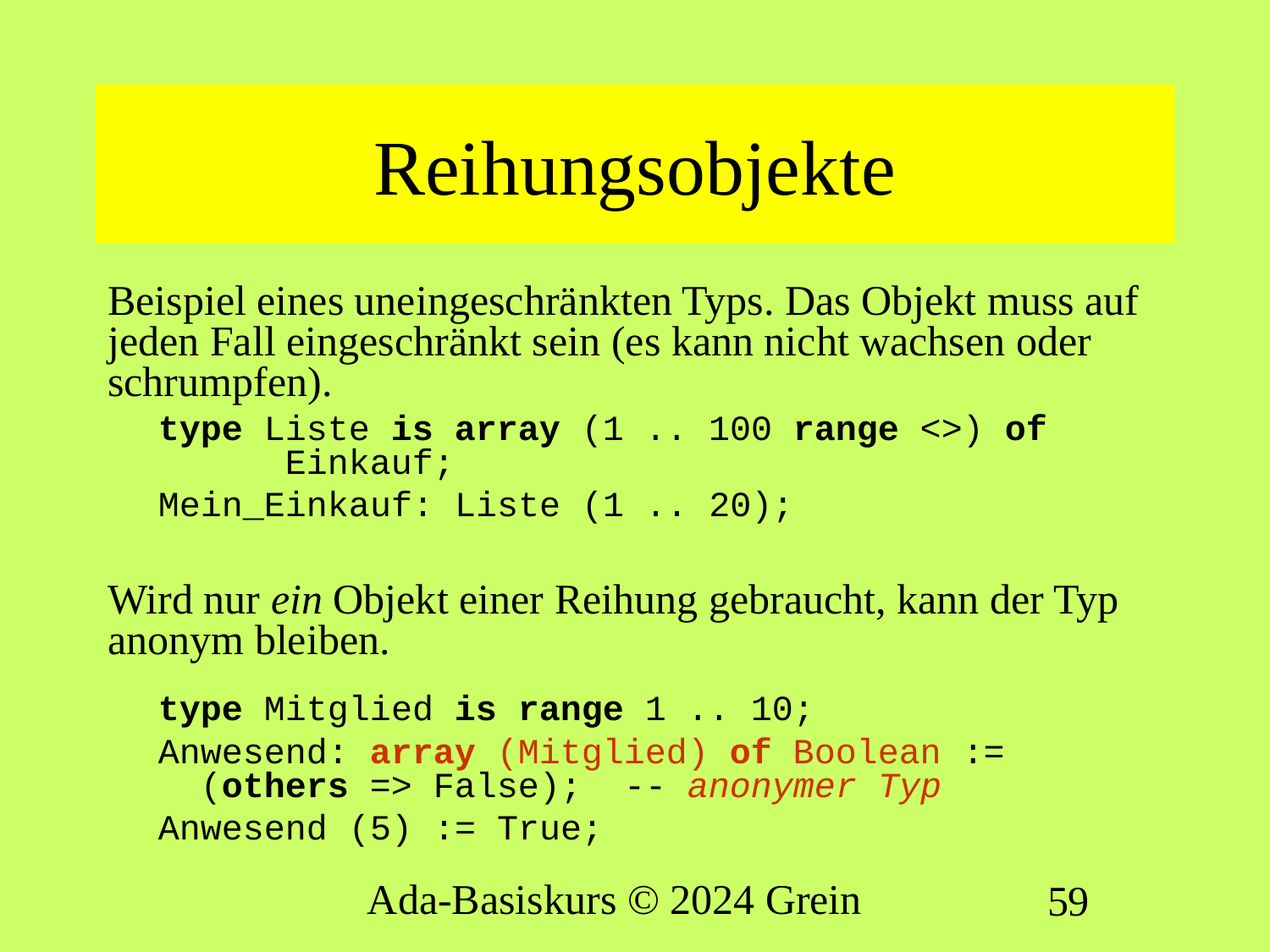

# Reihungsobjekte
Beispiel eines uneingeschränkten Typs. Das Objekt muss auf jeden Fall eingeschränkt sein (es kann nicht wachsen oder schrumpfen).
type Liste is array (1 .. 100 range <>) of
      Einkauf;
Mein_Einkauf: Liste (1 .. 20);

Wird nur ein Objekt einer Reihung gebraucht, kann der Typ anonym bleiben.

type Mitglied is range 1 .. 10;
Anwesend: array (Mitglied) of Boolean :=
  (others => False);  -- anonymer Typ
Anwesend (5) := True;
Ada-Basiskurs © 2024 Grein
59